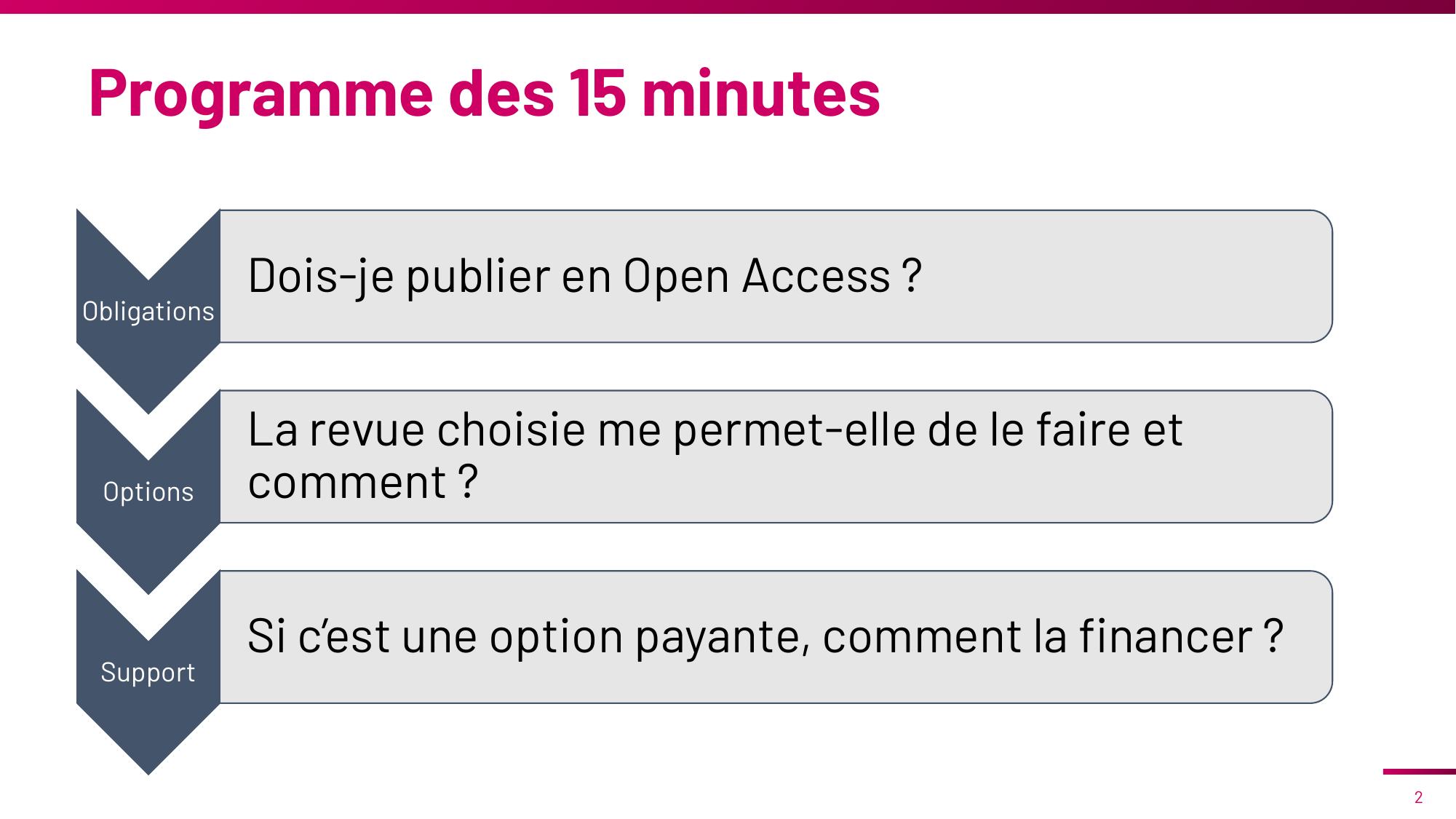

# Programme des 15 minutes

Dois-je publier en Open Access ?

Obligations

La revue choisie me permet-elle de le faire et comment ?

Options

Si c’est une option payante, comment la financer ?

Support
2